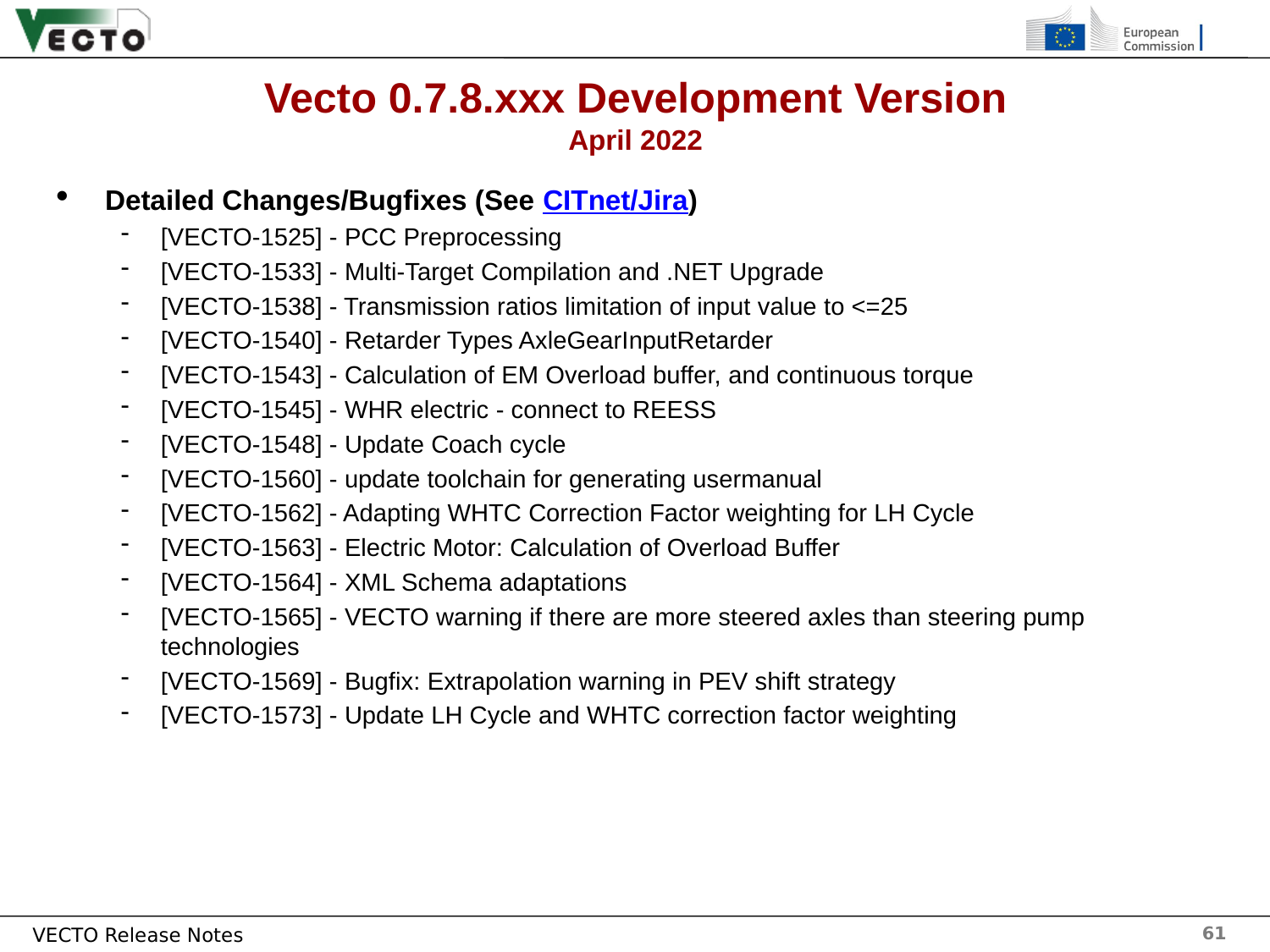

# Vecto 0.7.8.xxx Development Version April 2022
Detailed Changes/Bugfixes (See CITnet/Jira)
[VECTO-1525] - PCC Preprocessing
[VECTO-1533] - Multi-Target Compilation and .NET Upgrade
[VECTO-1538] - Transmission ratios limitation of input value to <=25
[VECTO-1540] - Retarder Types AxleGearInputRetarder
[VECTO-1543] - Calculation of EM Overload buffer, and continuous torque
[VECTO-1545] - WHR electric - connect to REESS
[VECTO-1548] - Update Coach cycle
[VECTO-1560] - update toolchain for generating usermanual
[VECTO-1562] - Adapting WHTC Correction Factor weighting for LH Cycle
[VECTO-1563] - Electric Motor: Calculation of Overload Buffer
[VECTO-1564] - XML Schema adaptations
[VECTO-1565] - VECTO warning if there are more steered axles than steering pump technologies
[VECTO-1569] - Bugfix: Extrapolation warning in PEV shift strategy
[VECTO-1573] - Update LH Cycle and WHTC correction factor weighting